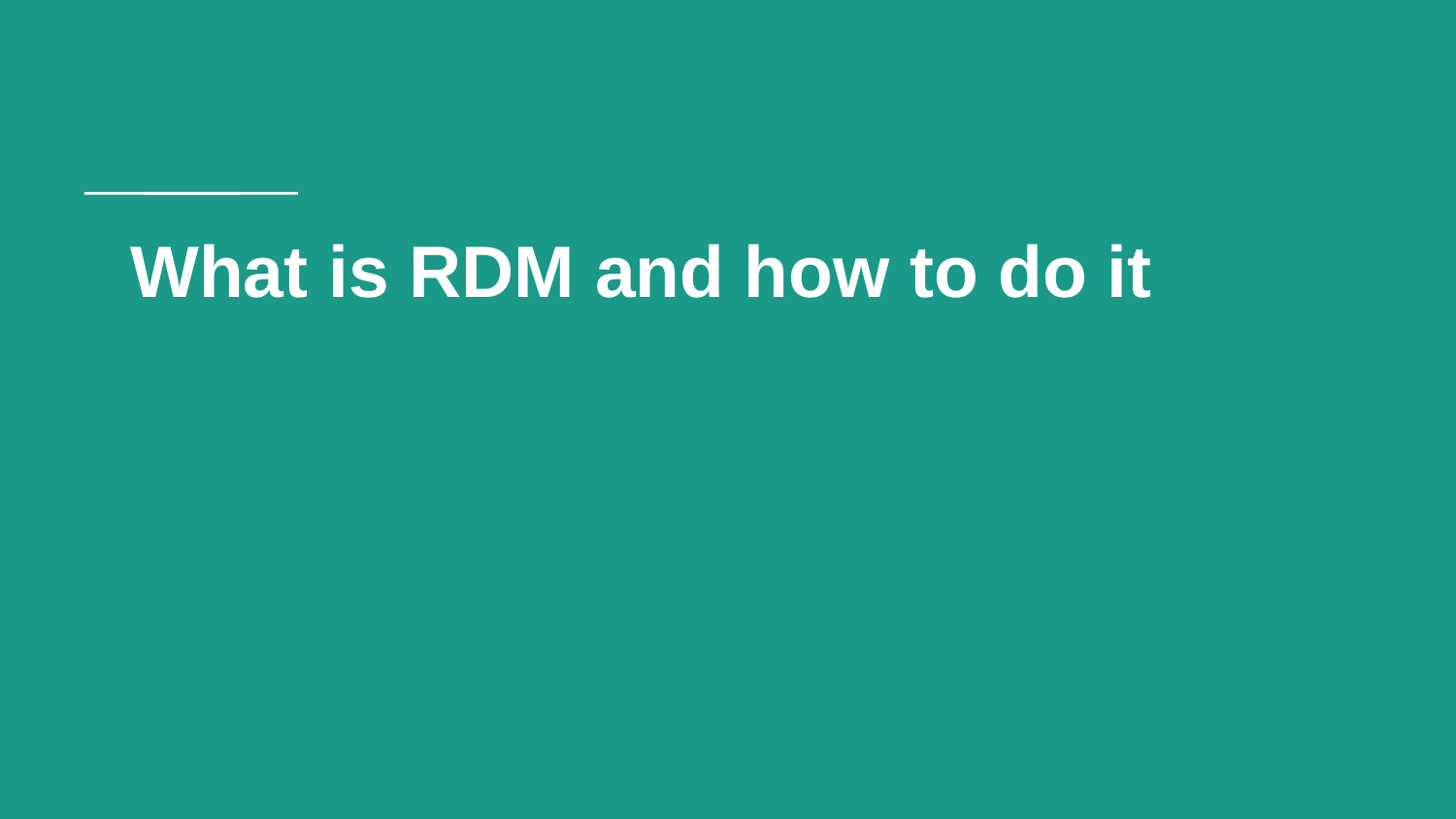

# What is RDM and how to do it